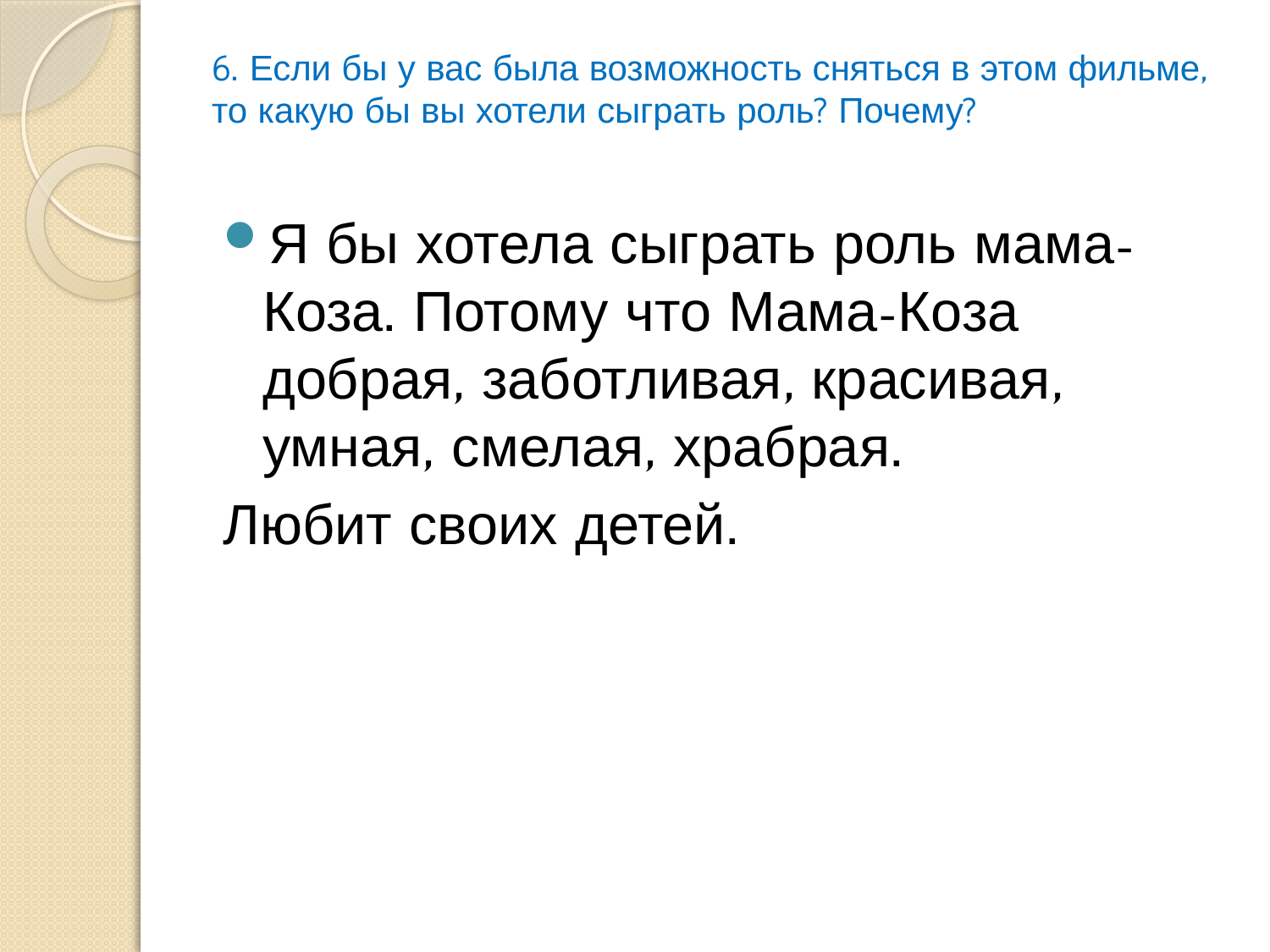

# 6. Если бы у вас была возможность сняться в этом фильме, то какую бы вы хотели сыграть роль? Почему?
Я бы хотела сыграть роль мама-Коза. Потому что Мама-Коза добрая, заботливая, красивая, умная, смелая, храбрая.
Любит своих детей.